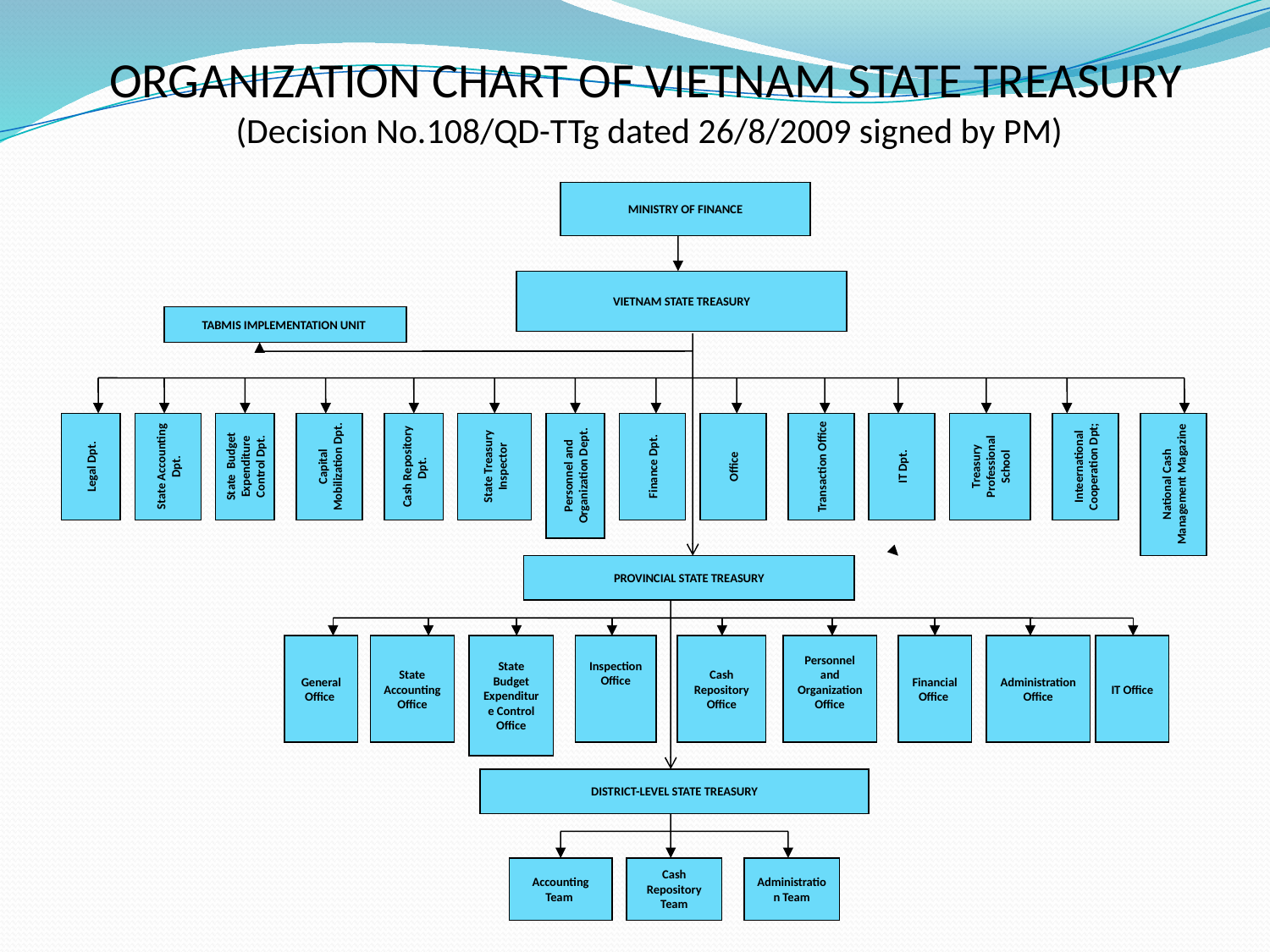

ORGANIZATION CHART OF VIETNAM STATE TREASURY
 (Decision No.108/QD-TTg dated 26/8/2009 signed by PM)

MINISTRY OF FINANCE

VIETNAM STATE TREASURY
TABMIS IMPLEMENTATION UNIT

Legal Dpt.
State Accounting Dpt.
State  Budget Expenditure Control Dpt.
Capital Mobilization Dpt.
Cash Repository Dpt.
State Treasury Inspector
Personnel and Organization Dept.
Finance Dpt.
Office
Transaction Office
IT Dpt.
Treasury Professional School
Inteernational Cooperation Dpt;
National Cash Management Magazine
PROVINCIAL STATE TREASURY

General Office
State Accounting Office
State Budget Expenditure Control Office
Inspection Office

Cash Repository Office
Personnel and Organization Office
Financial Office
Administration Office
IT Office
DISTRICT-LEVEL STATE TREASURY

Accounting Team
Cash Repository Team
Administration Team